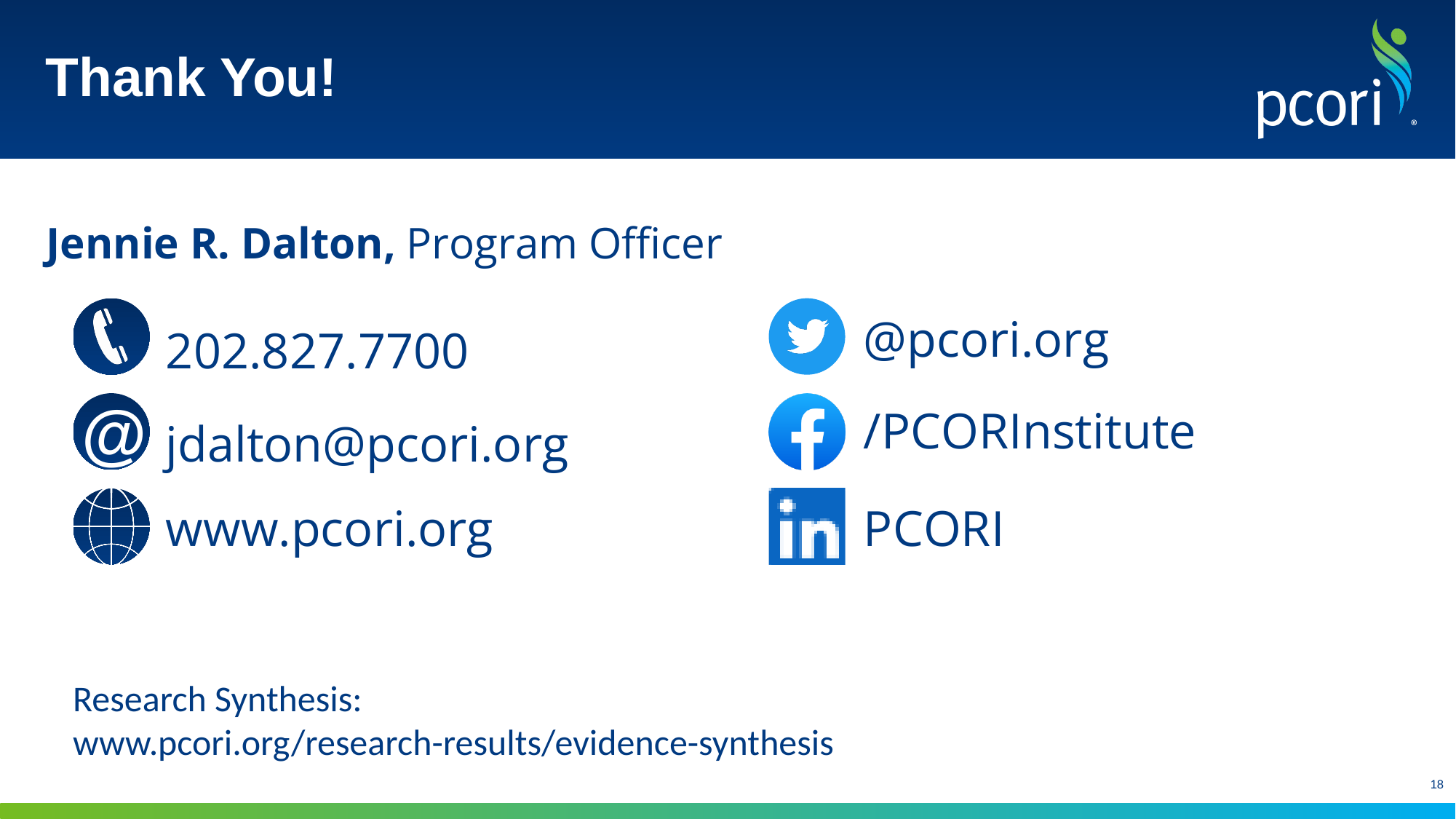

# Thank You!
Jennie R. Dalton, Program Officer
202.827.7700
jdalton@pcori.org
Research Synthesis:
www.pcori.org/research-results/evidence-synthesis
18